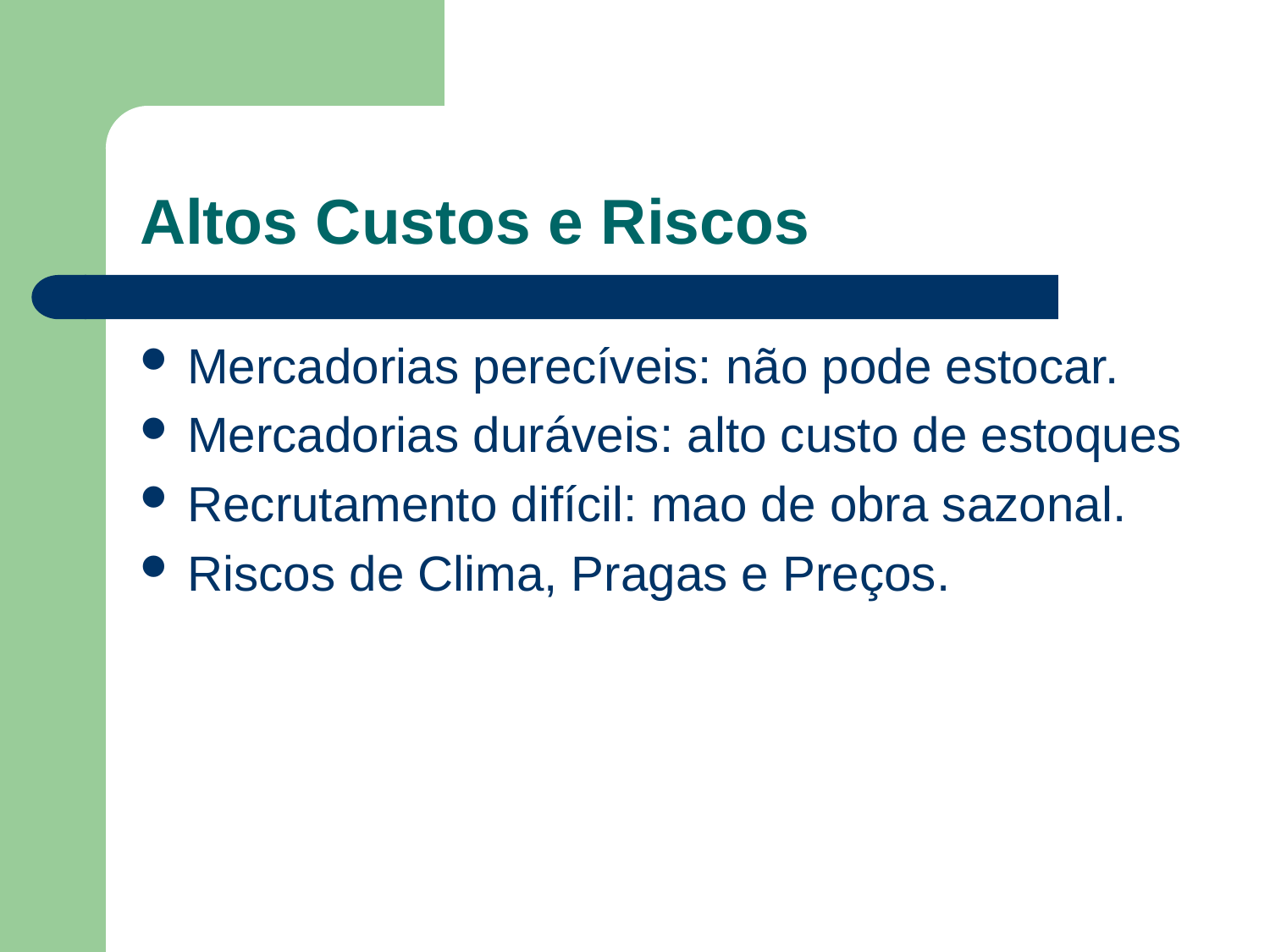

# Altos Custos e Riscos
Mercadorias perecíveis: não pode estocar.
Mercadorias duráveis: alto custo de estoques
Recrutamento difícil: mao de obra sazonal.
Riscos de Clima, Pragas e Preços.